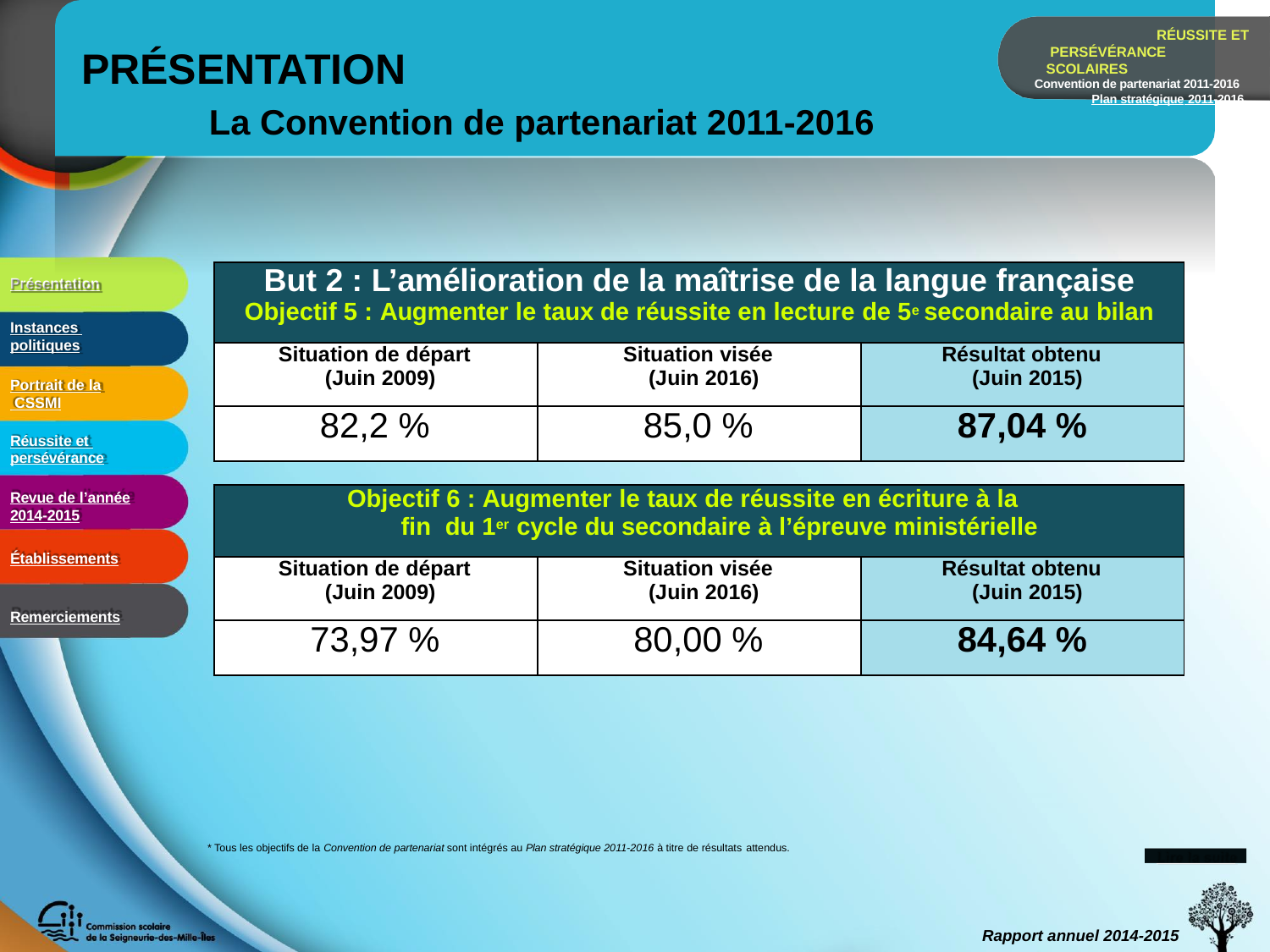

RÉUSSITE ET  PERSÉVÉRANCE SCOLAIRES
Convention de partenariat 2011-2016  Plan stratégique 2011-2016
# PRÉSENTATION
La Convention de partenariat 2011-2016

| But 2 : L’amélioration de la maîtrise de la langue française Objectif 5 : Augmenter le taux de réussite en lecture de 5e secondaire au bilan |  |  |
| --- | --- | --- |
| Situation de départ (Juin 2009) | Situation visée (Juin 2016) | Résultat obtenu (Juin 2015) |
| 82,2 % | 85,0 % | 87,04 % |

Présentation

Instances  politiques

Portrait de la  CSSMI

Réussite et  persévérance

Revue de l’année
2014-2015

Établissements

Remerciements

| Objectif 6 : Augmenter le taux de réussite en écriture à la fin du 1er cycle du secondaire à l’épreuve ministérielle |  |  |
| --- | --- | --- |
| Situation de départ (Juin 2009) | Situation visée (Juin 2016) | Résultat obtenu (Juin 2015) |
| 73,97 % | 80,00 % | 84,64 % |

* Tous les objectifs de la Convention de partenariat sont intégrés au Plan stratégique 2011-2016 à titre de résultats attendus.

Lire la suite
Rapport annuel 2014-2015